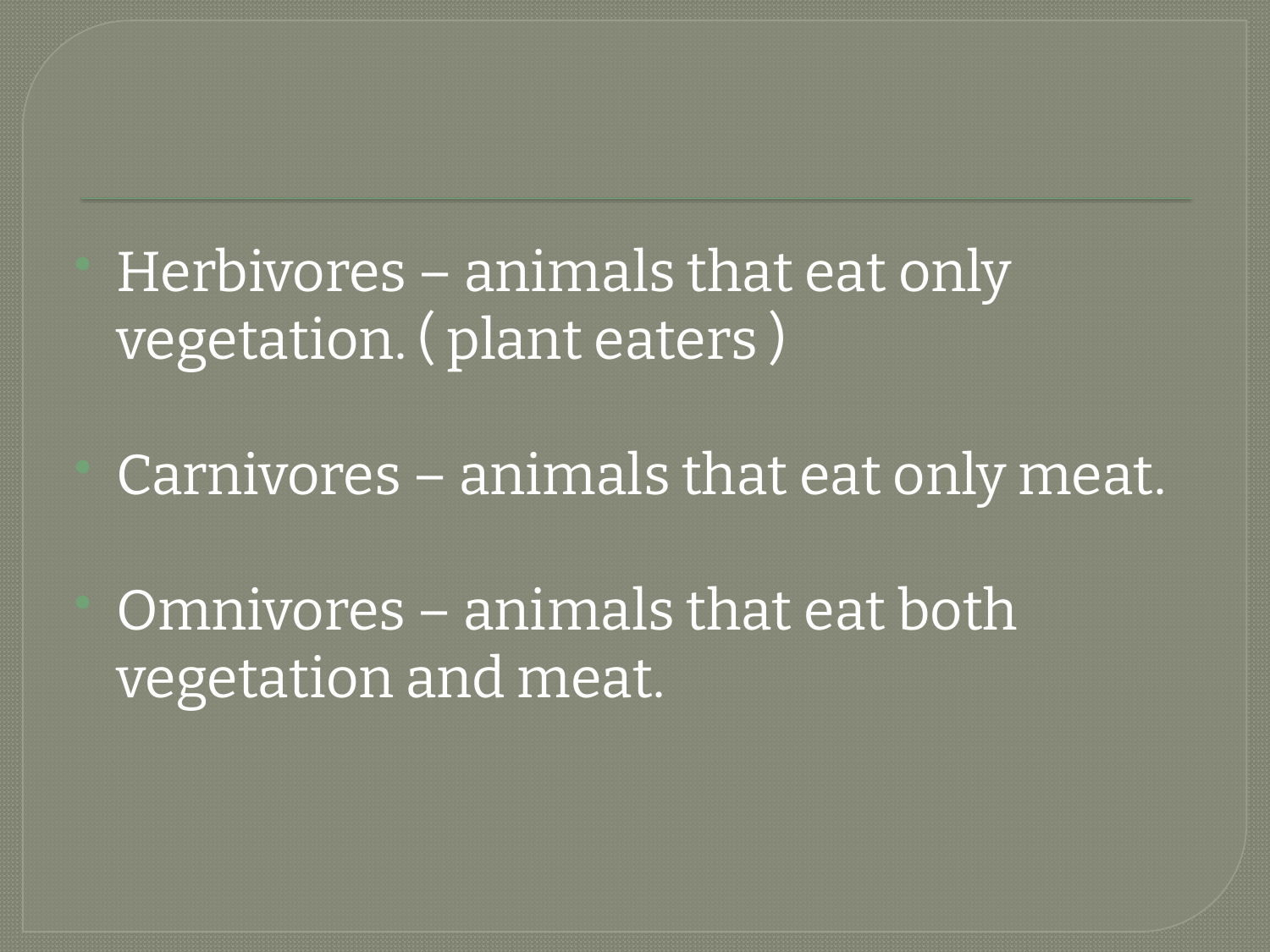

#
Herbivores – animals that eat only vegetation. ( plant eaters )

Carnivores – animals that eat only meat.

Omnivores – animals that eat both vegetation and meat.